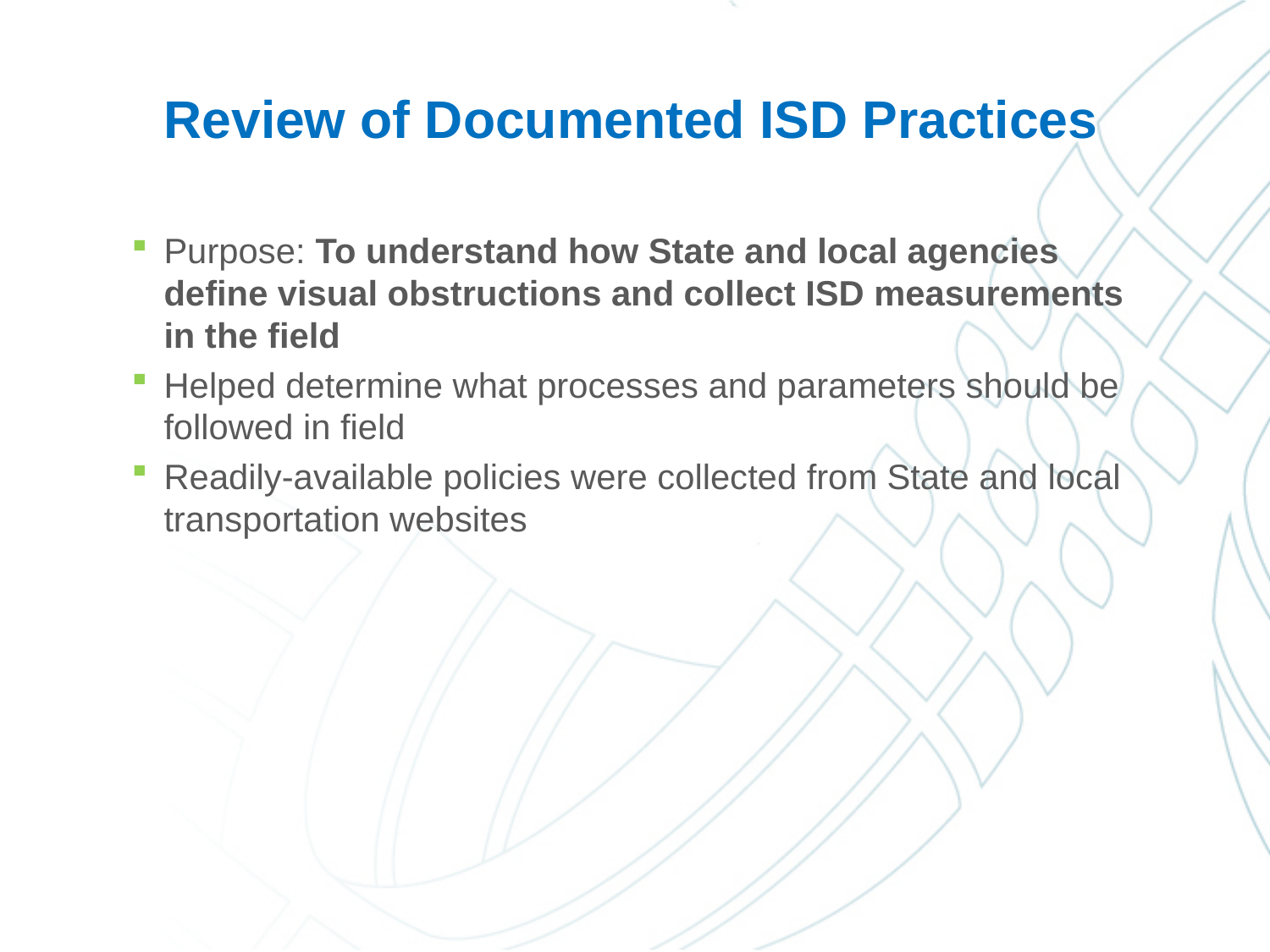

# Review of Documented ISD Practices
Purpose: To understand how State and local agencies define visual obstructions and collect ISD measurements in the field
Helped determine what processes and parameters should be followed in field
Readily-available policies were collected from State and local transportation websites